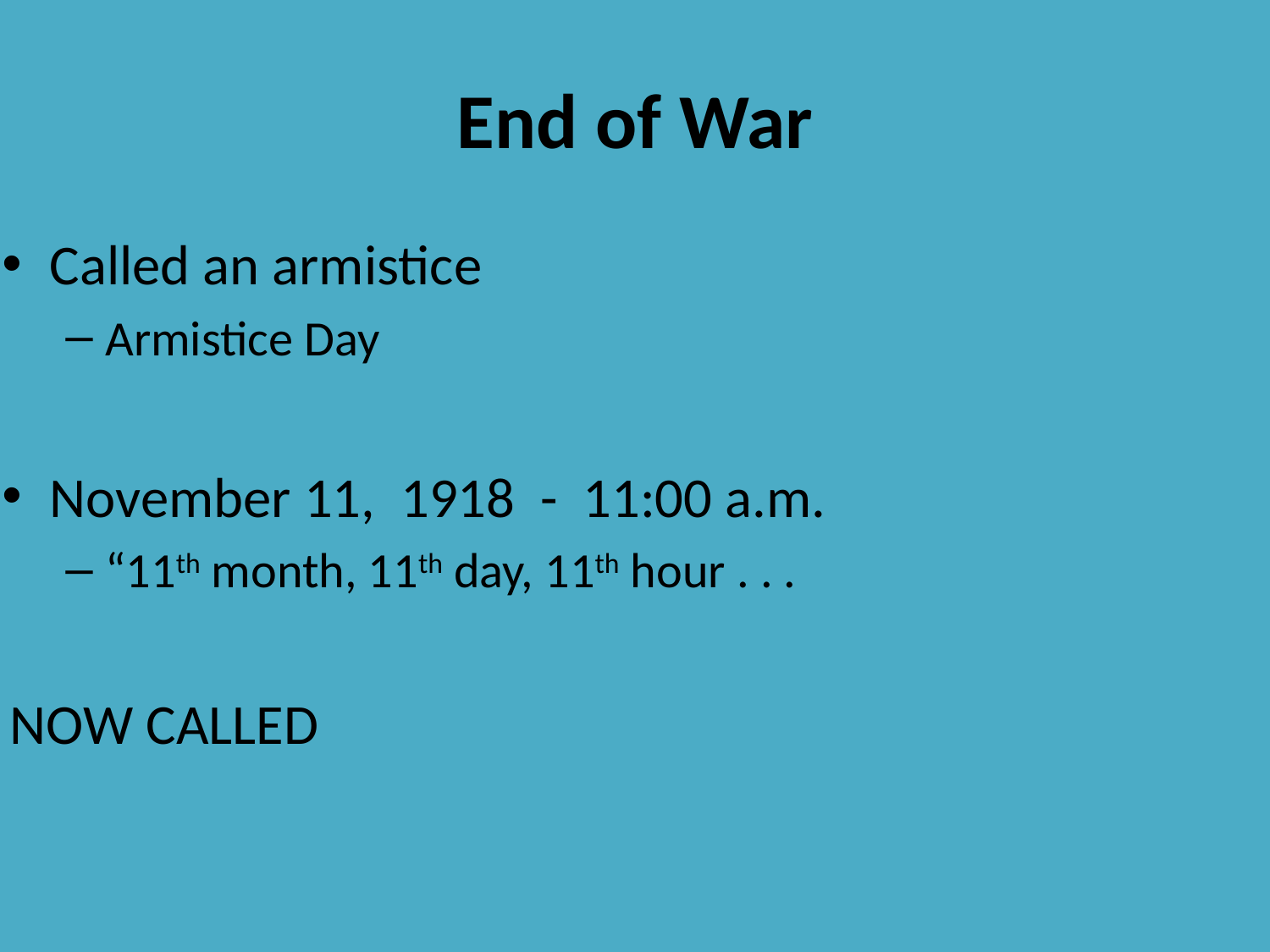

# End of War
Called an armistice
Armistice Day

November 11,  1918  -  11:00 a.m.
“11th month, 11th day, 11th hour . . .

NOW CALLED